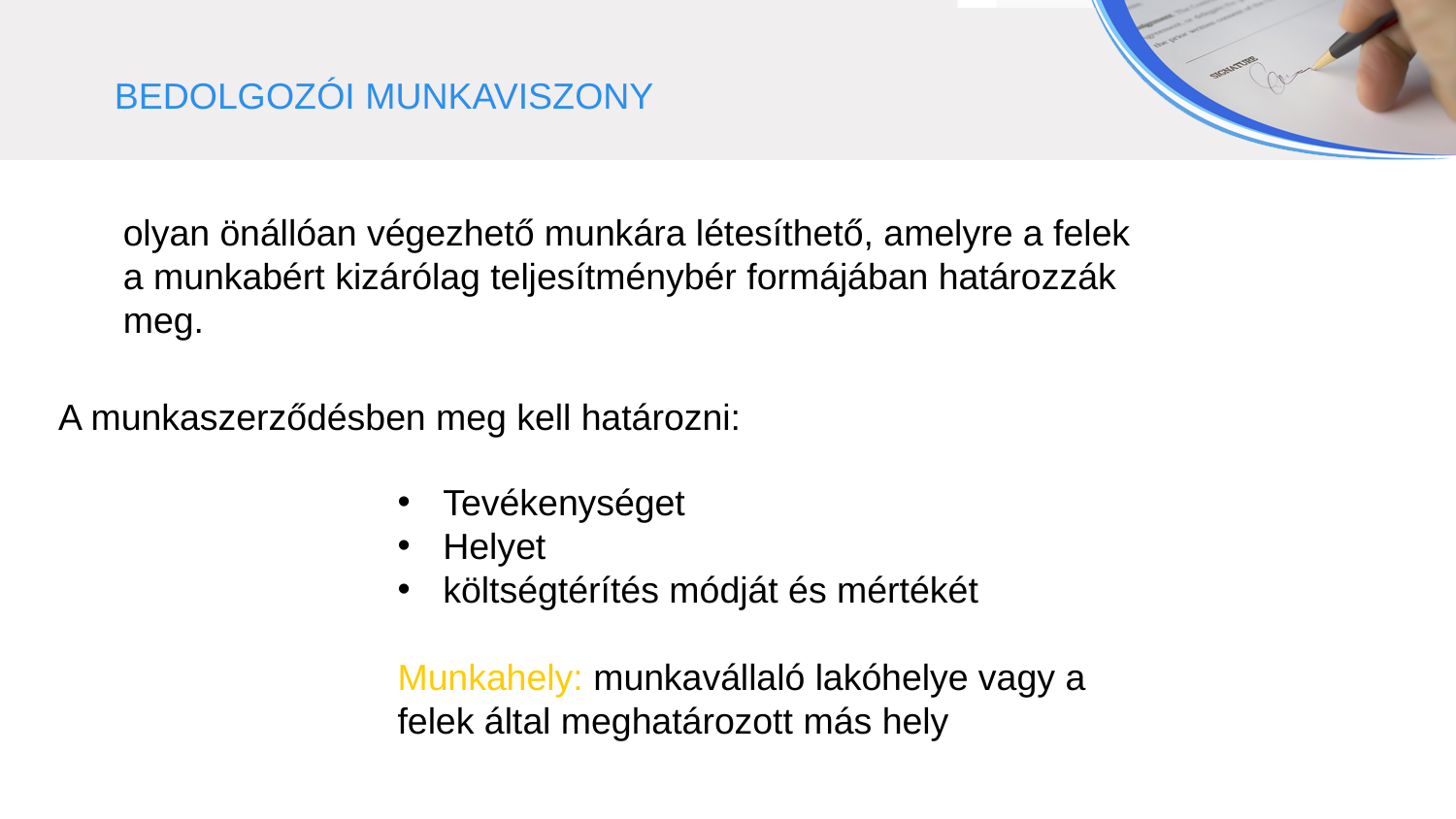

BEDOLGOZÓI MUNKAVISZONY
olyan önállóan végezhető munkára létesíthető, amelyre a felek a munkabért kizárólag teljesítménybér formájában határozzák meg.
A munkaszerződésben meg kell határozni:
Tevékenységet
Helyet
költségtérítés módját és mértékét

Munkahely: munkavállaló lakóhelye vagy a felek által meghatározott más hely